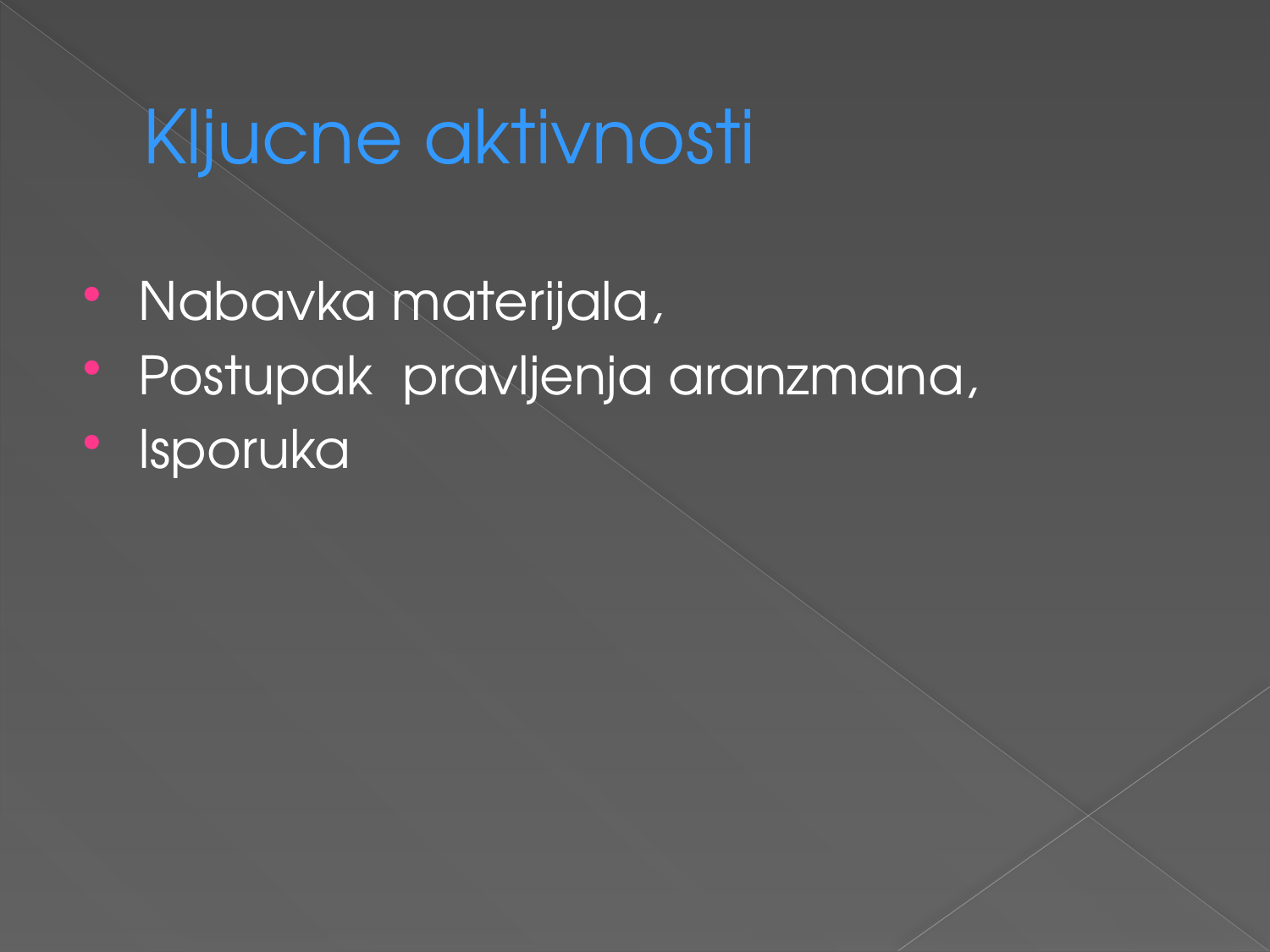

# Kljucne aktivnosti
Nabavka materijala,
Postupak  pravljenja aranzmana,
Isporuka